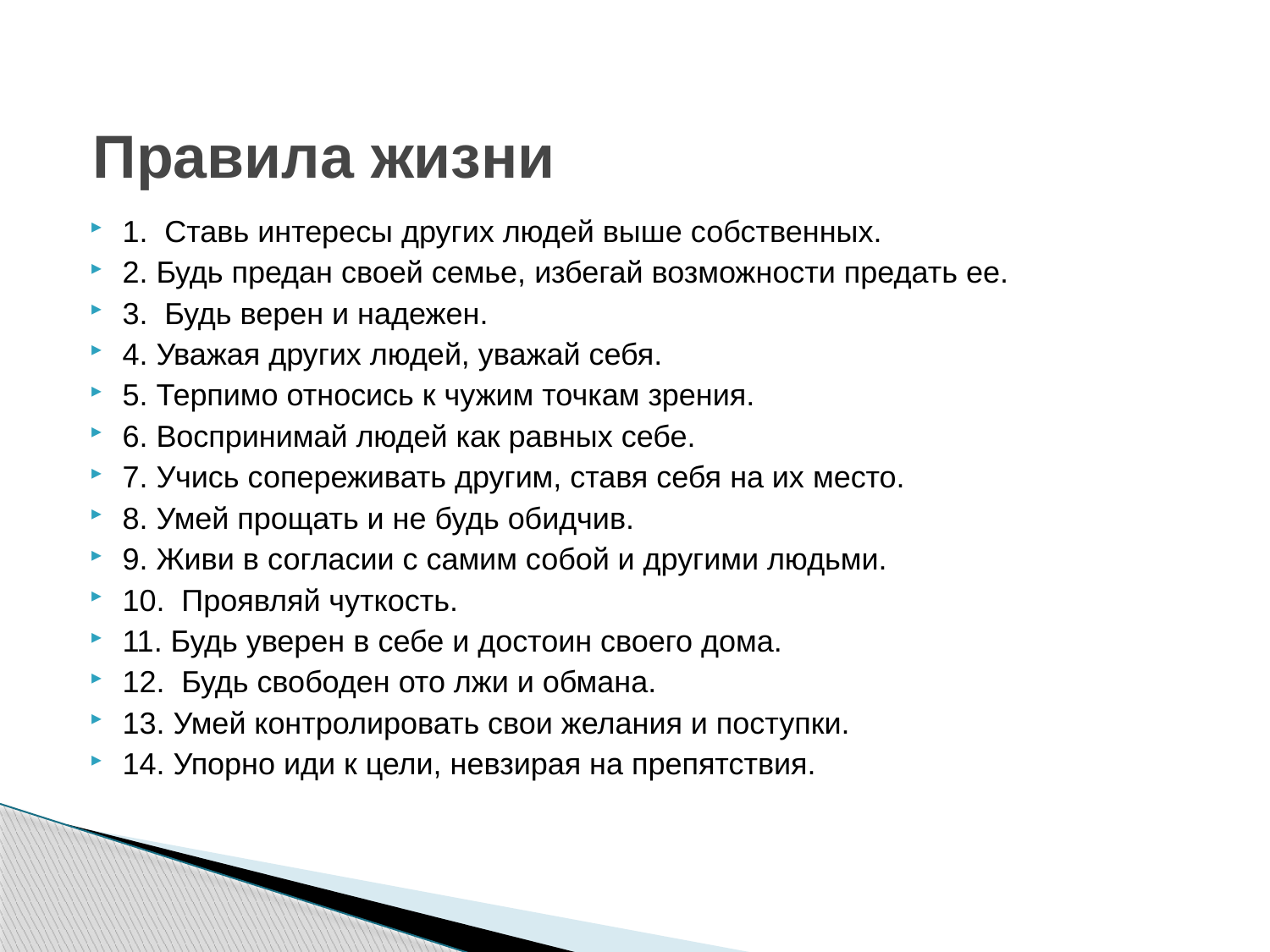

# Правила жизни
1.  Ставь интересы других людей выше собственных.
2. Будь предан своей семье, избегай возможности предать ее.
3.  Будь верен и надежен.
4. Уважая других людей, уважай себя.
5. Терпимо относись к чужим точкам зрения.
6. Воспринимай людей как равных себе.
7. Учись сопереживать другим, ставя себя на их место.
8. Умей прощать и не будь обидчив.
9. Живи в согласии с самим собой и другими людьми.
10.  Проявляй чуткость.
11. Будь уверен в себе и достоин своего дома.
12.  Будь свободен ото лжи и обмана.
13. Умей контролировать свои желания и поступки.
14. Упорно иди к цели, невзирая на препятствия.